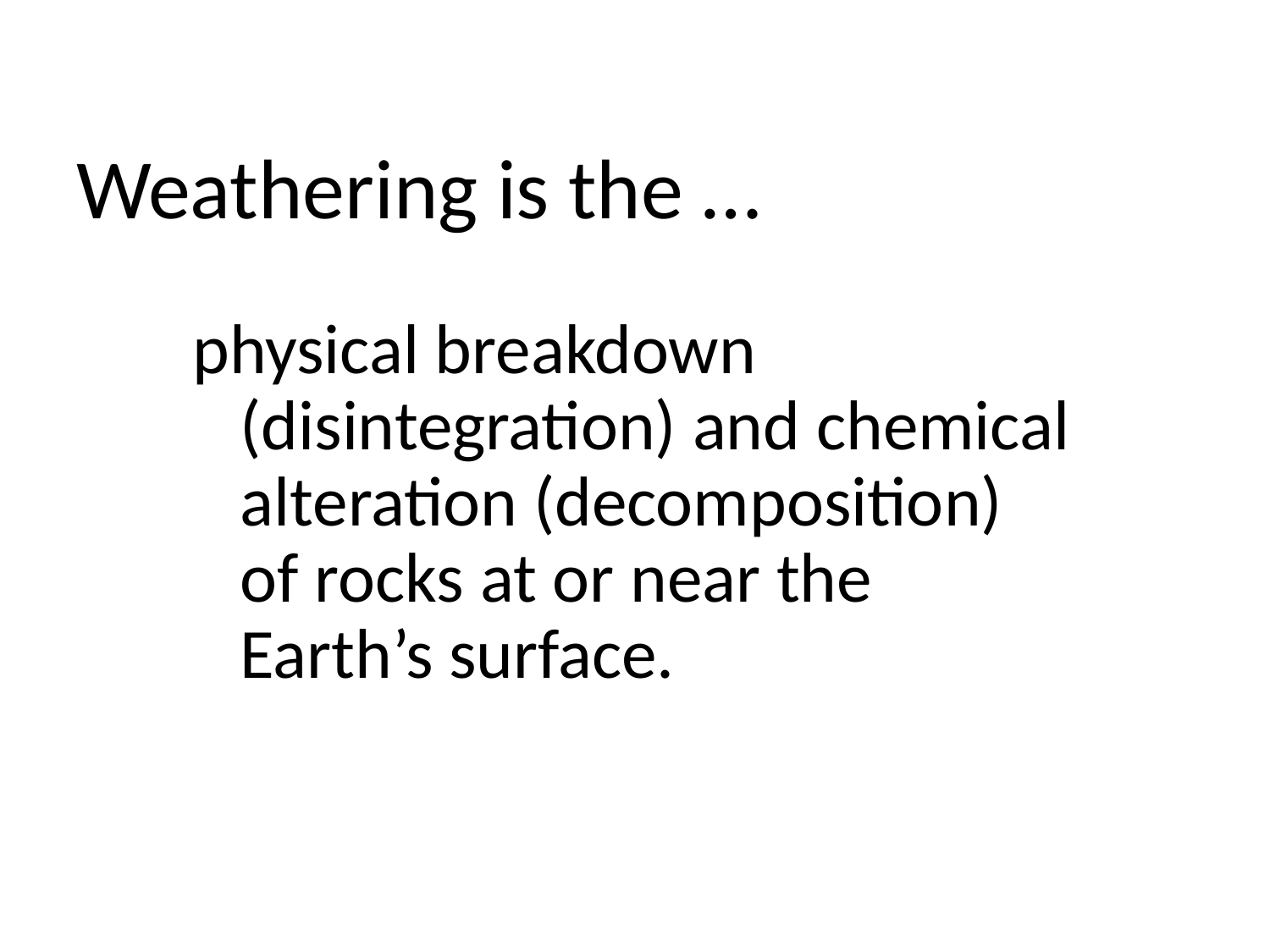

# Weathering is the …
physical breakdown (disintegration) and chemical alteration (decomposition) of rocks at or near the Earth’s surface.